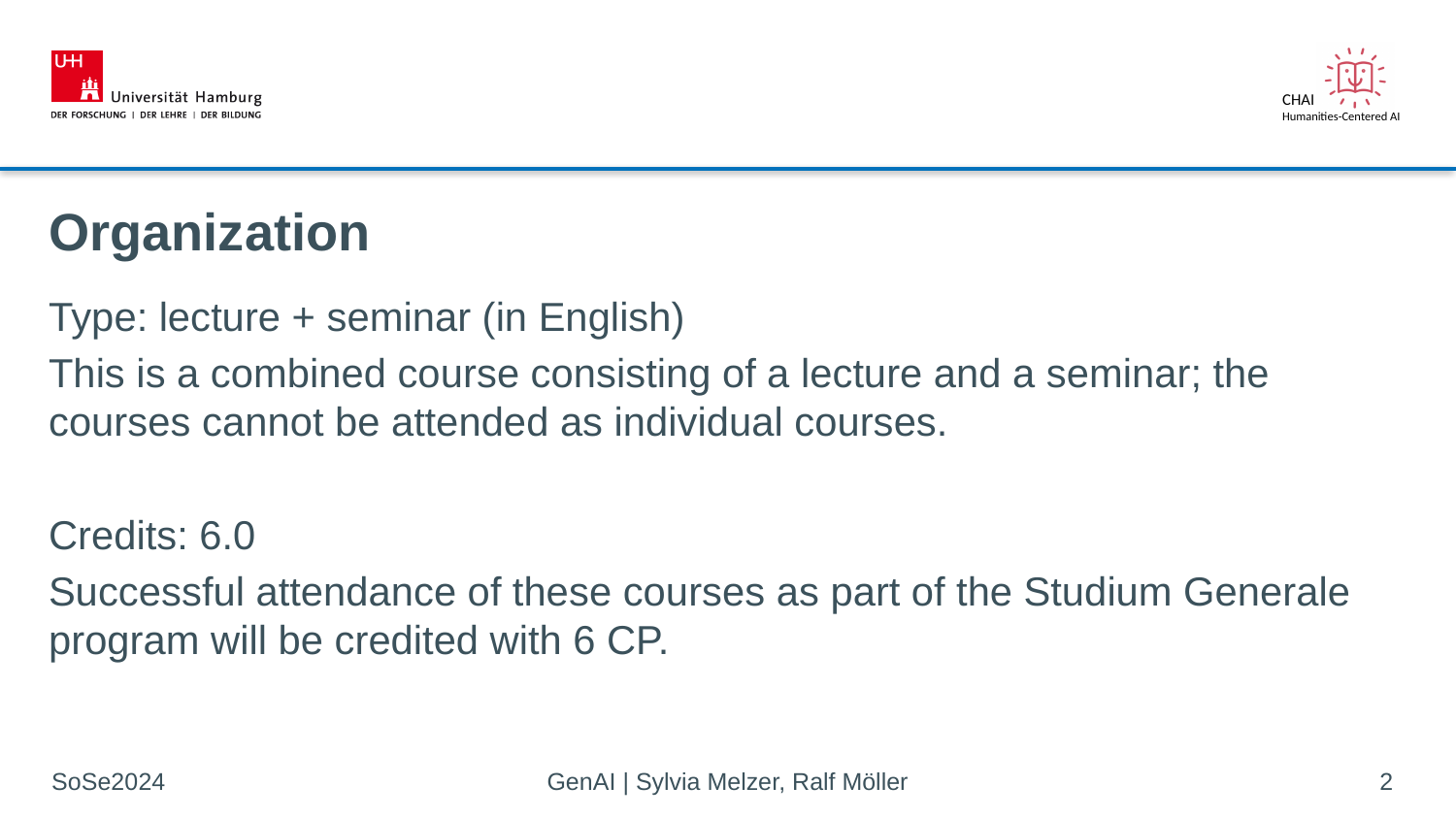

# Organization
Type: lecture + seminar (in English)
This is a combined course consisting of a lecture and a seminar; the courses cannot be attended as individual courses.

Credits: 6.0
Successful attendance of these courses as part of the Studium Generale program will be credited with 6 CP.

SoSe2024
GenAI | Sylvia Melzer, Ralf Möller
2